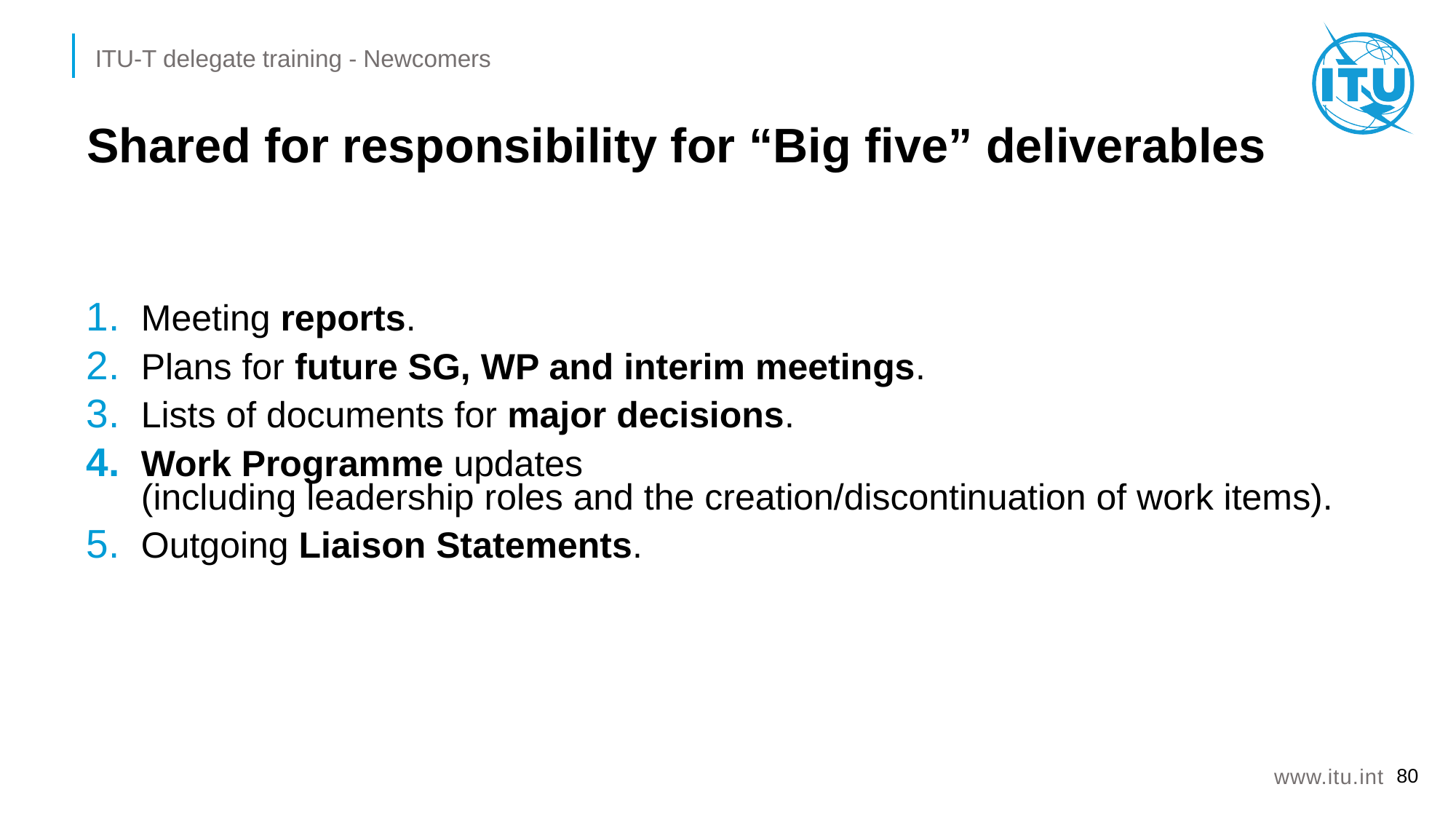

# Shared for responsibility for “Big five” deliverables
Meeting reports.
Plans for future SG, WP and interim meetings.
Lists of documents for major decisions.
Work Programme updates
(including leadership roles and the creation/discontinuation of work items).
Outgoing Liaison Statements.